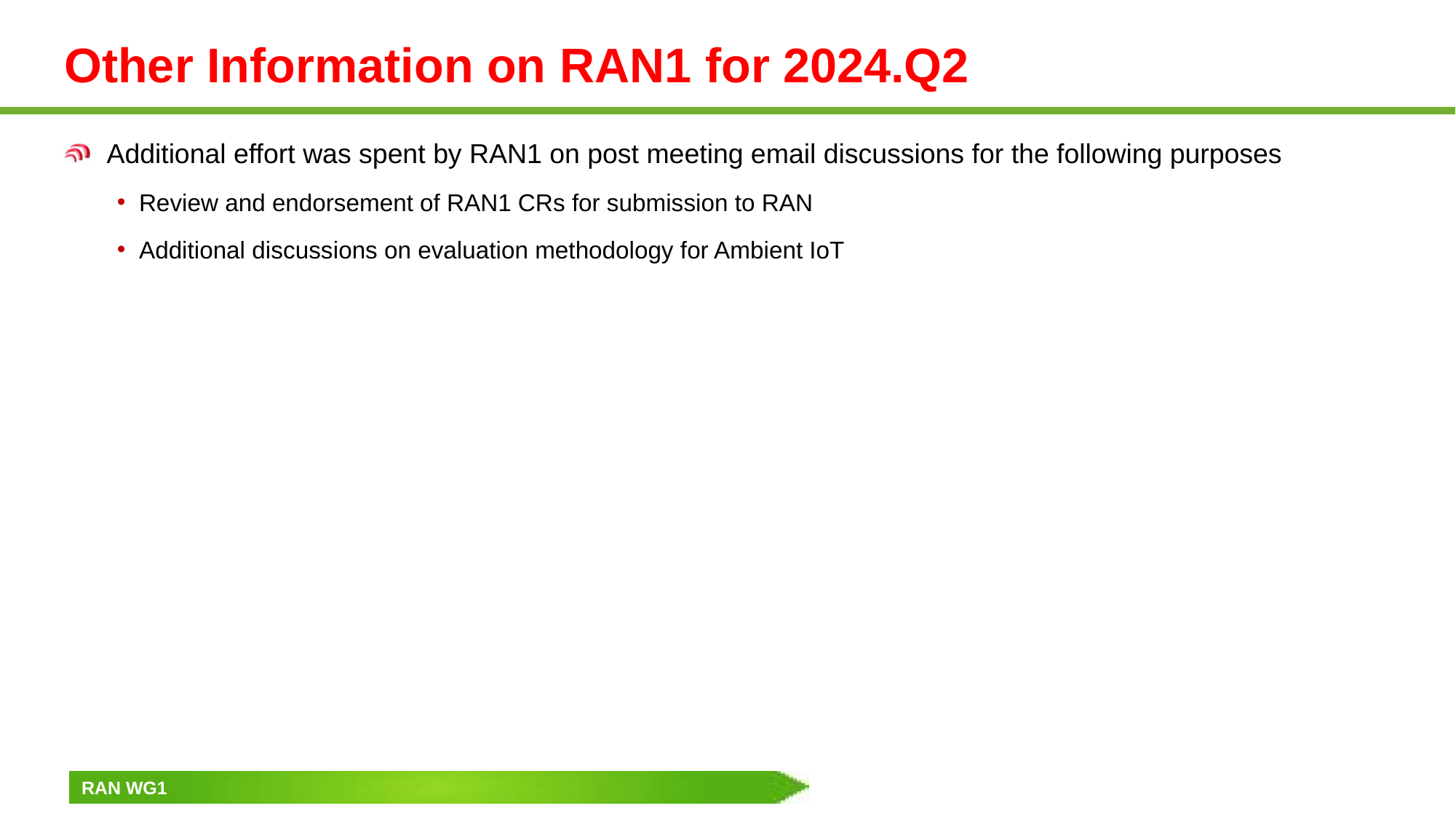

# Other Information on RAN1 for 2024.Q2
Additional effort was spent by RAN1 on post meeting email discussions for the following purposes
Review and endorsement of RAN1 CRs for submission to RAN
Additional discussions on evaluation methodology for Ambient IoT